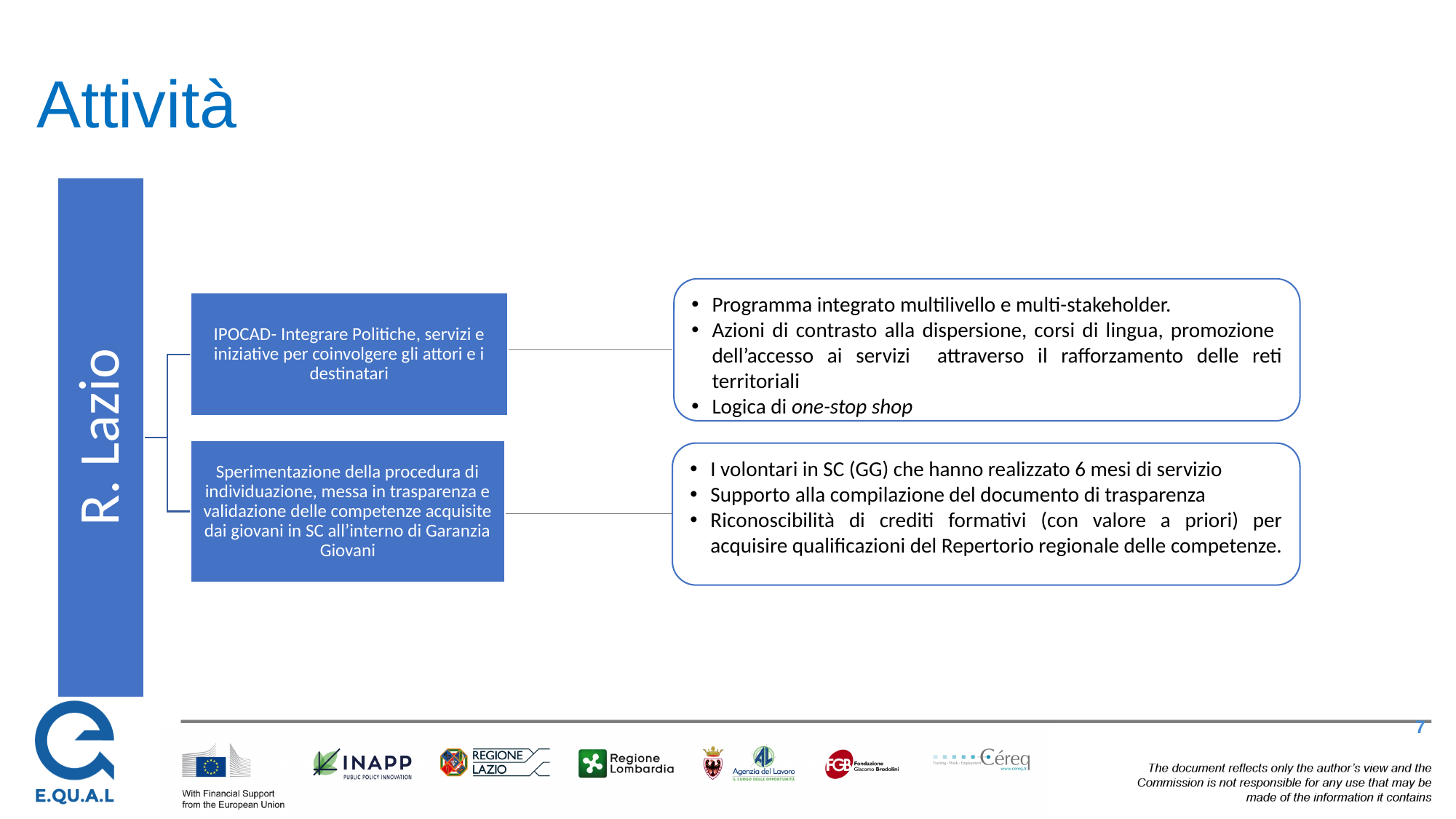

# Attività

R. Lazio
IPOCAD- Integrare Politiche, servizi e iniziative per coinvolgere gli attori e i destinatari
Sperimentazione della procedura di individuazione, messa in trasparenza e validazione delle competenze acquisite dai giovani in SC all’interno di Garanzia Giovani
Programma integrato multilivello e multi-stakeholder.
Azioni di contrasto alla dispersione, corsi di lingua, promozione  dell’accesso ai servizi  attraverso il rafforzamento delle reti territoriali
Logica di one-stop shop

I volontari in SC (GG) che hanno realizzato 6 mesi di servizio
Supporto alla compilazione del documento di trasparenza
Riconoscibilità di crediti formativi (con valore a priori) per acquisire qualificazioni del Repertorio regionale delle competenze.